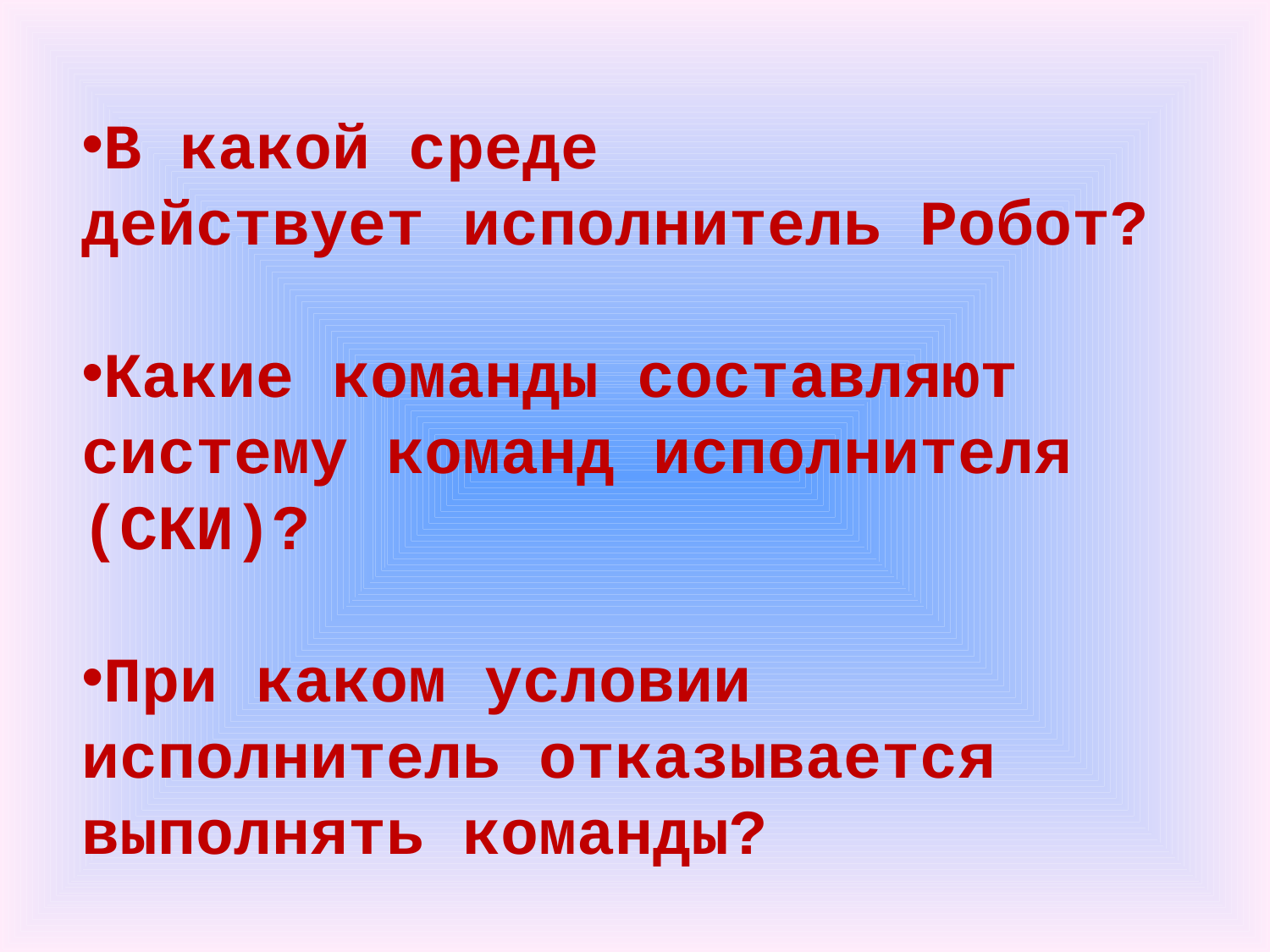

В какой среде
действует исполнитель Робот?

Какие команды составляют систему команд исполнителя (СКИ)?

При каком условии исполнитель отказывается выполнять команды?

#